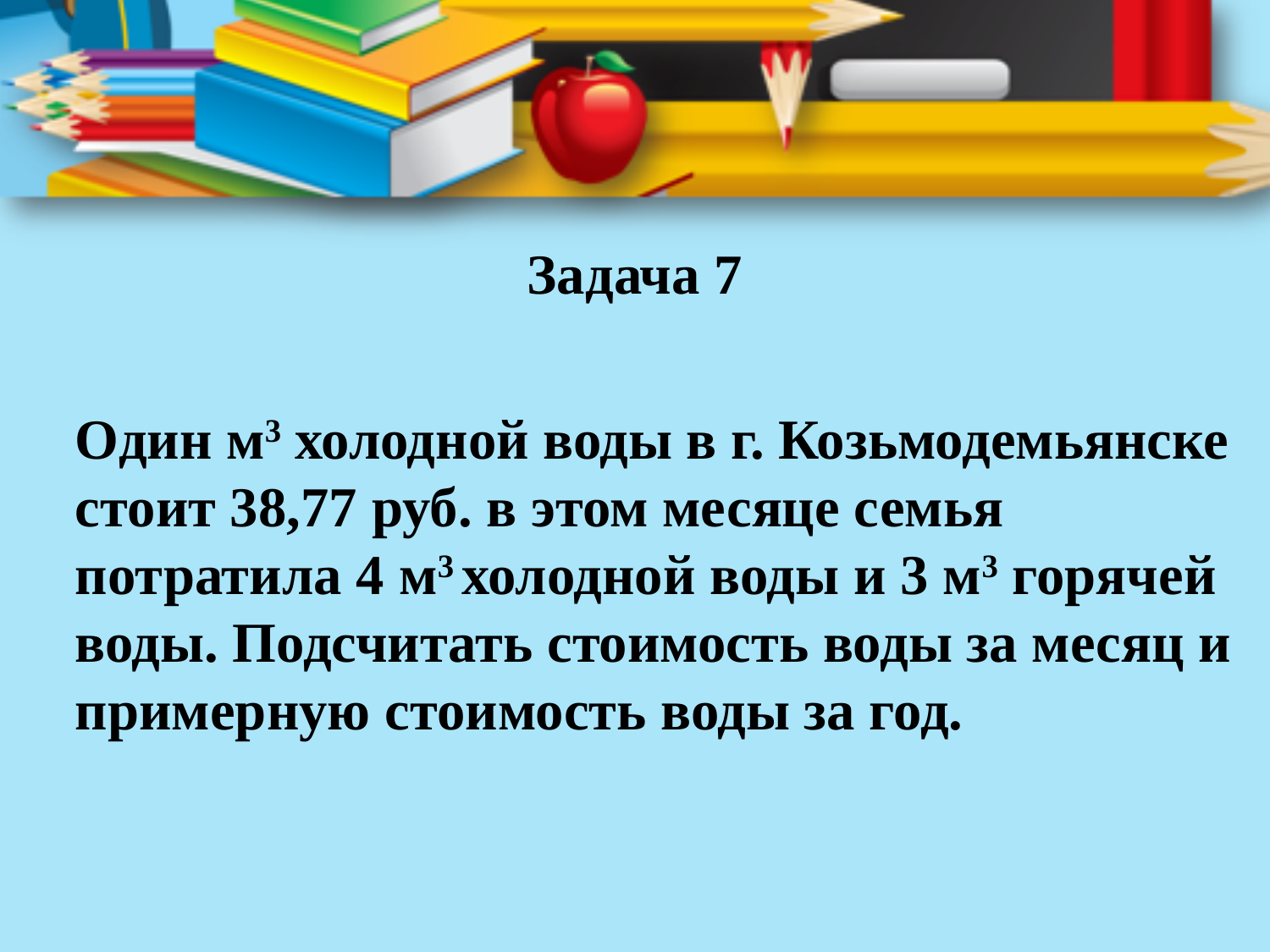

# Задача 7
	Один м3 холодной воды в г. Козьмодемьянске стоит 38,77 руб. в этом месяце семья потратила 4 м3 холодной воды и 3 м3 горячей воды. Подсчитать стоимость воды за месяц и примерную стоимость воды за год.